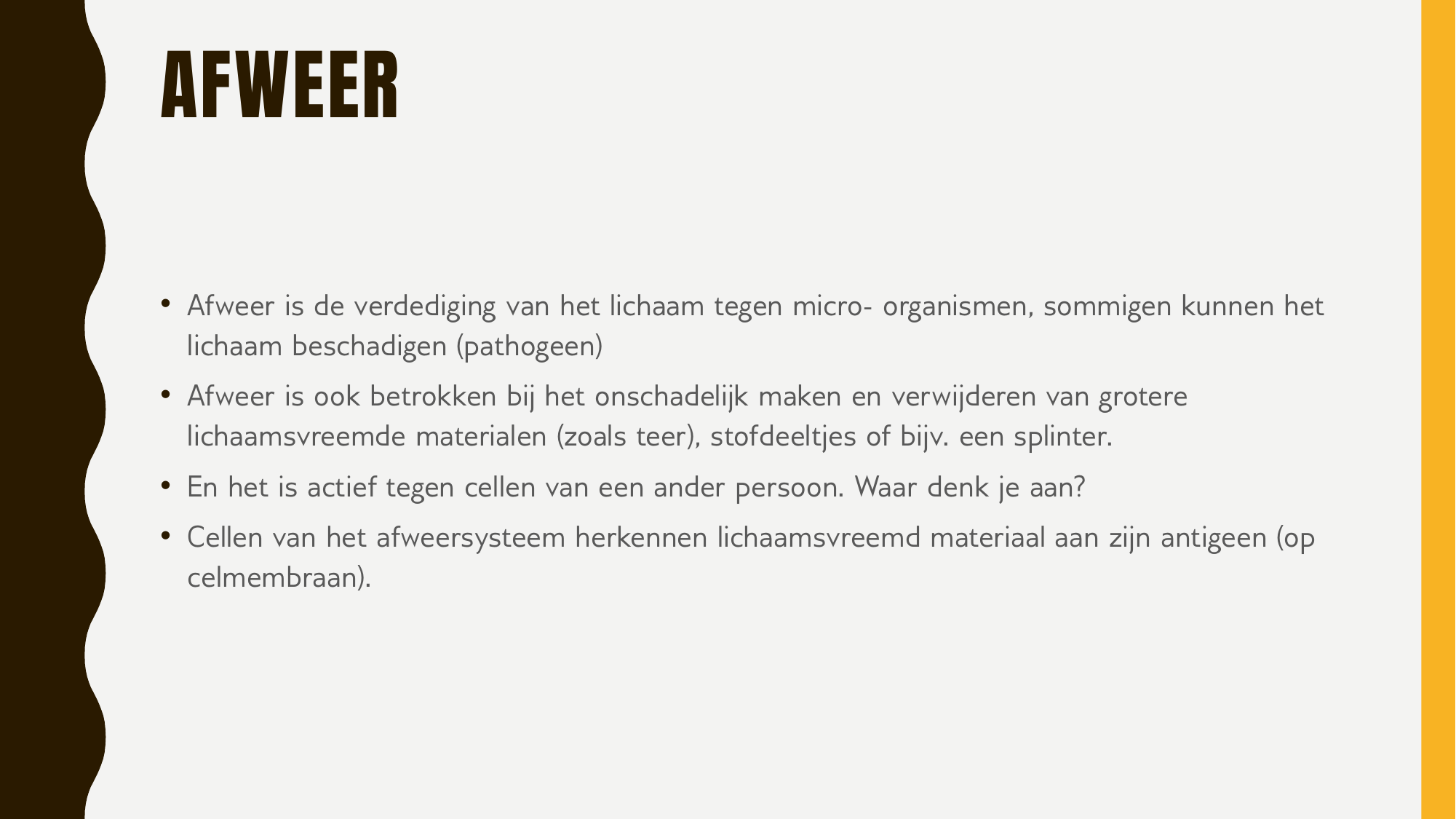

# Afweer
Afweer is de verdediging van het lichaam tegen micro- organismen, sommigen kunnen het lichaam beschadigen (pathogeen)
Afweer is ook betrokken bij het onschadelijk maken en verwijderen van grotere lichaamsvreemde materialen (zoals teer), stofdeeltjes of bijv. een splinter.
En het is actief tegen cellen van een ander persoon. Waar denk je aan?
Cellen van het afweersysteem herkennen lichaamsvreemd materiaal aan zijn antigeen (op celmembraan).